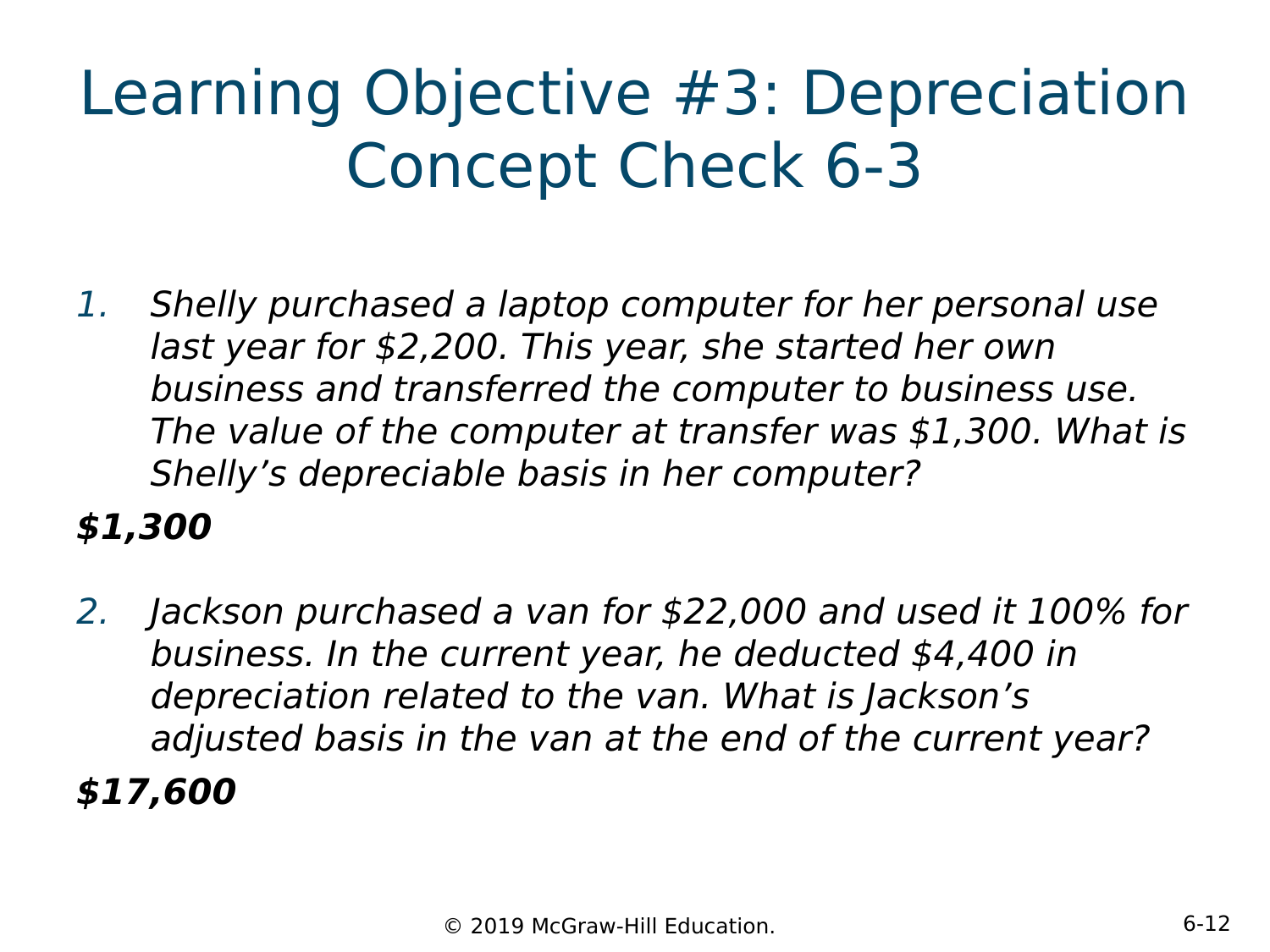

# Learning Objective #3: Depreciation Concept Check 6-3
Shelly purchased a laptop computer for her personal use last year for $2,200. This year, she started her own business and transferred the computer to business use. The value of the computer at transfer was $1,300. What is Shelly’s depreciable basis in her computer?
$1,300
Jackson purchased a van for $22,000 and used it 100% for business. In the current year, he deducted $4,400 in depreciation related to the van. What is Jackson’s adjusted basis in the van at the end of the current year?
$17,600